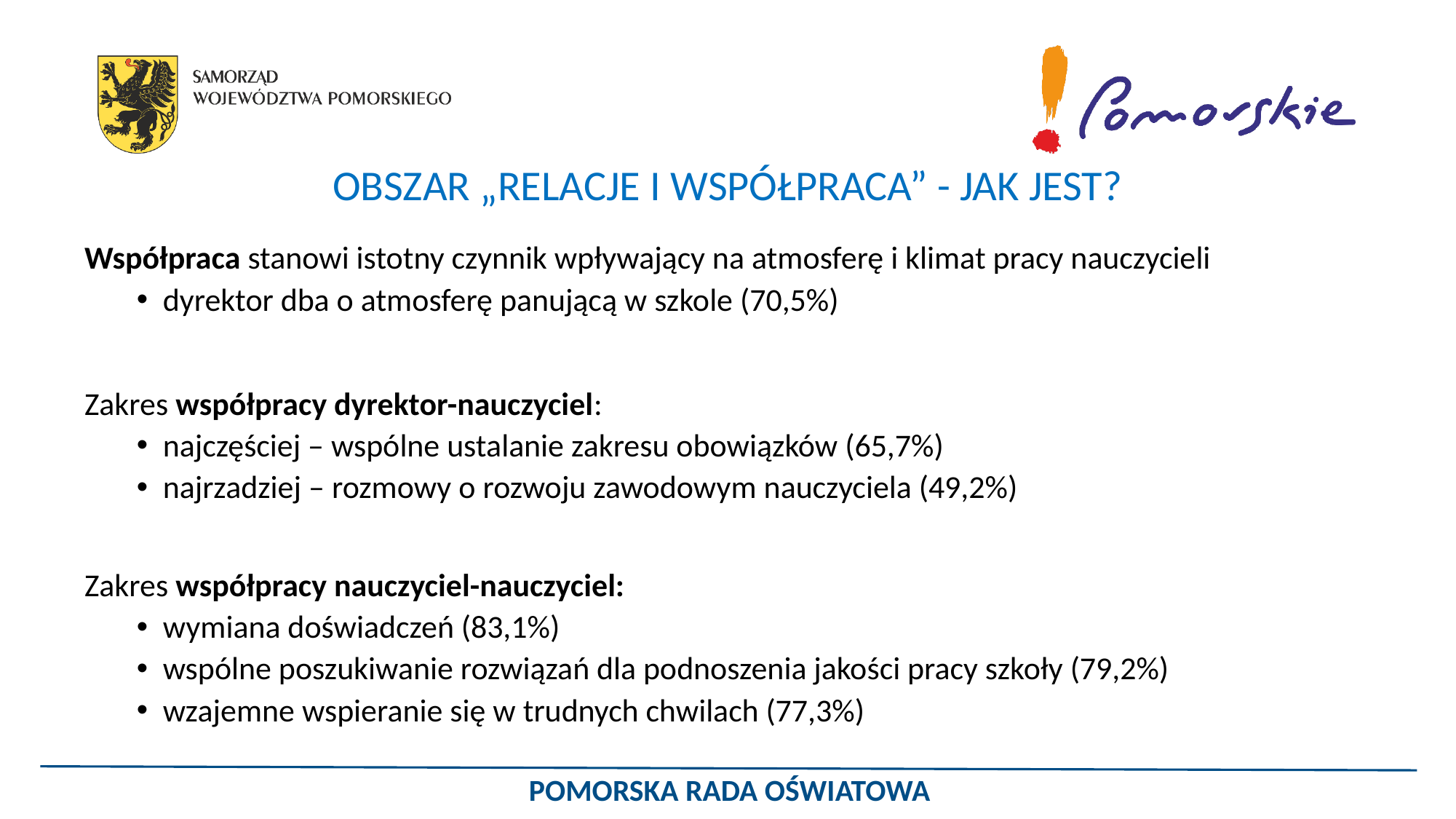

# OBSZAR „RELACJE I WSPÓŁPRACA” - JAK JEST?
Współpraca stanowi istotny czynnik wpływający na atmosferę i klimat pracy nauczycieli
dyrektor dba o atmosferę panującą w szkole (70,5%)

Zakres współpracy dyrektor-nauczyciel:
najczęściej – wspólne ustalanie zakresu obowiązków (65,7%)
najrzadziej – rozmowy o rozwoju zawodowym nauczyciela (49,2%)

Zakres współpracy nauczyciel-nauczyciel:
wymiana doświadczeń (83,1%)
wspólne poszukiwanie rozwiązań dla podnoszenia jakości pracy szkoły (79,2%)
wzajemne wspieranie się w trudnych chwilach (77,3%)